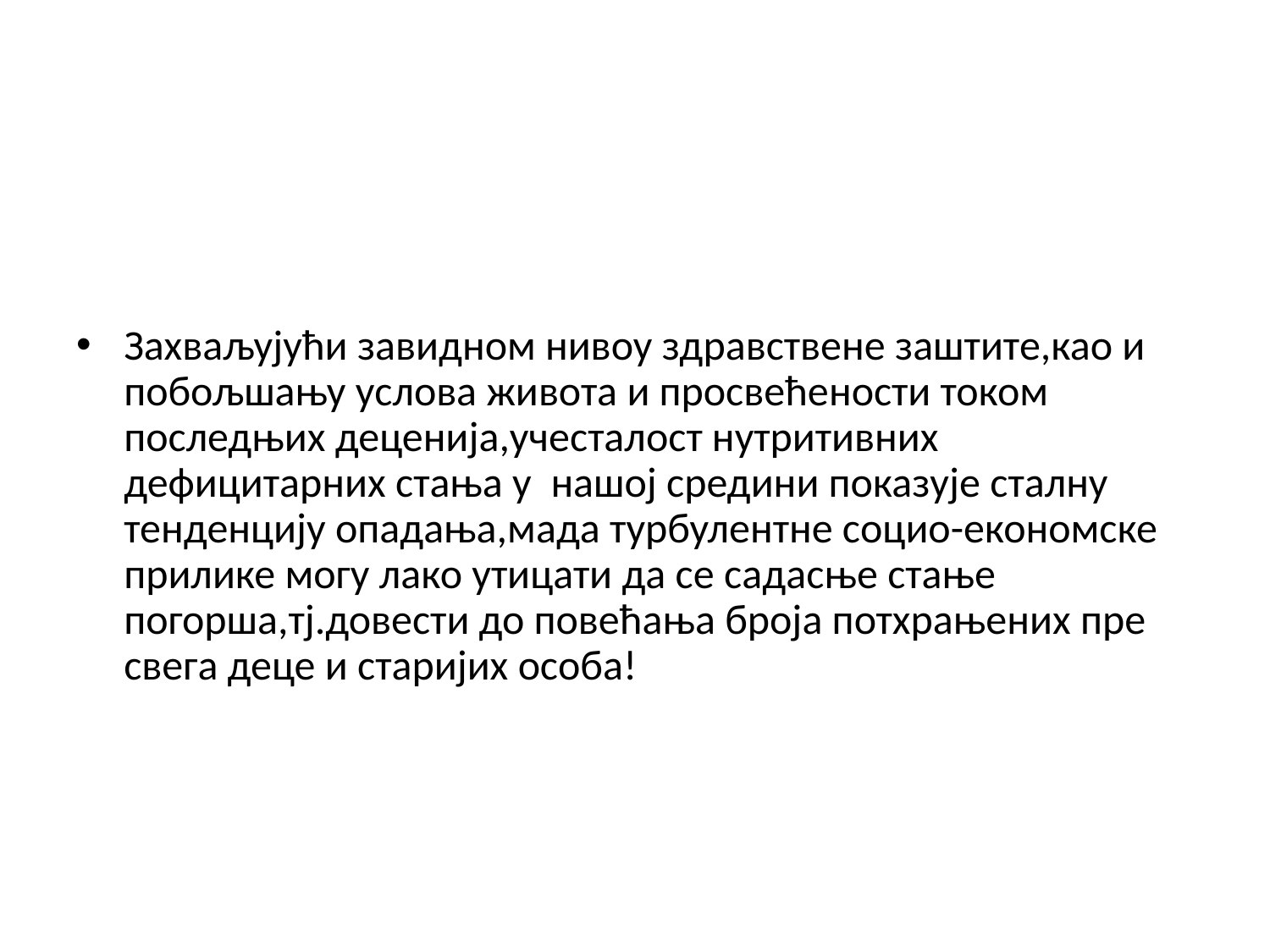

Захваљујући завидном нивоу здравствене заштите,као и побољшању услова живота и просвећености током последњих деценија,учесталост нутритивних дефицитарних стања у  нашој средини показује сталну тенденцију опадања,мада турбулентне социо-економске прилике могу лако утицати да се садасње стање погорша,тј.довести до повећања броја потхрањених пре свега деце и старијих особа!